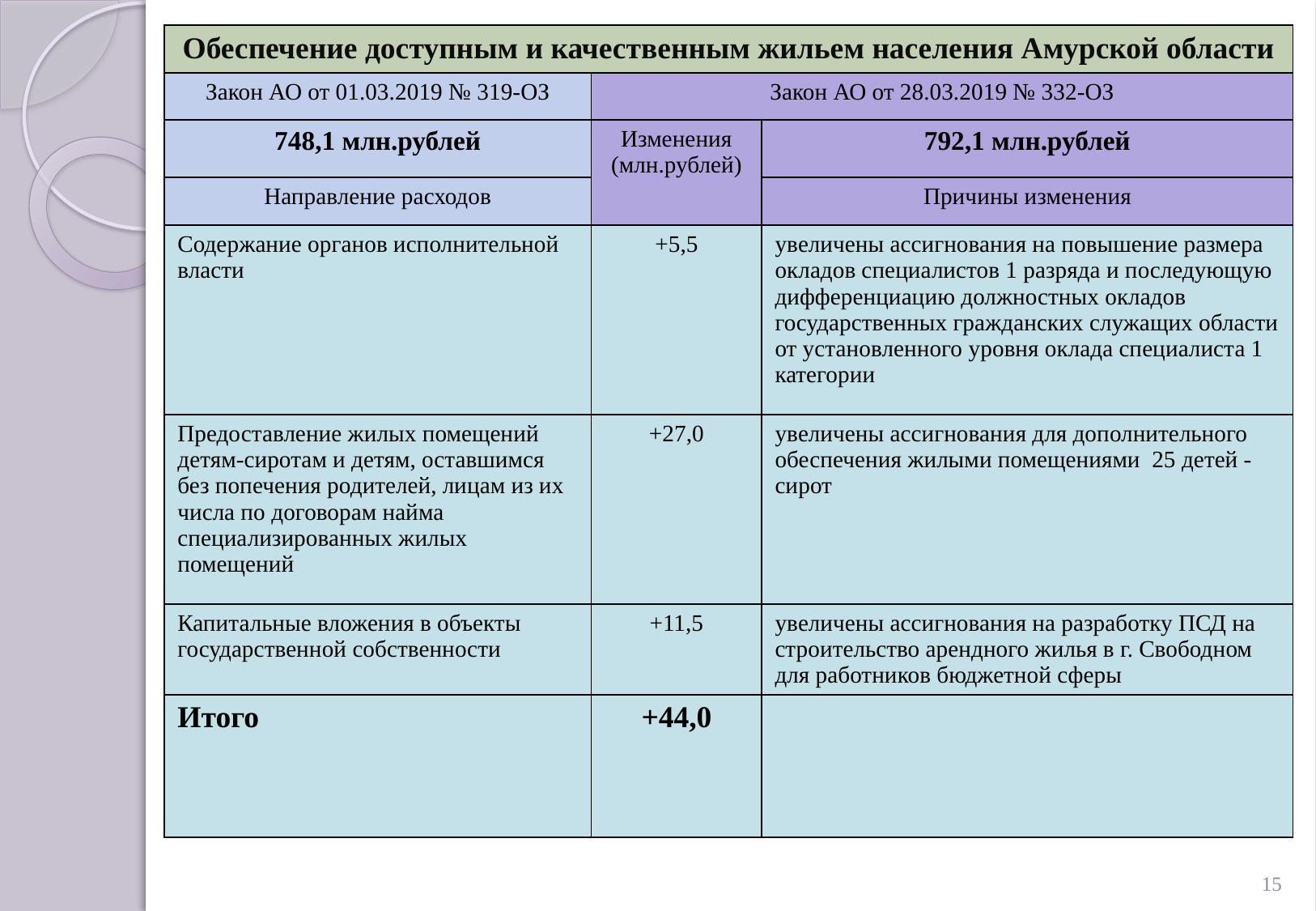

| Обеспечение доступным и качественным жильем населения Амурской области |  |  |
| --- | --- | --- |
| Закон АО от 01.03.2019 № 319-ОЗ | Закон АО от 28.03.2019 № 332-ОЗ |  |
| 748,1 млн.рублей | Изменения (млн.рублей) | 792,1 млн.рублей |
| Направление расходов |  | Причины изменения |
| Содержание органов исполнительной власти | +5,5 | увеличены ассигнования на повышение размера окладов специалистов 1 разряда и последующую дифференциацию должностных окладов государственных гражданских служащих области от установленного уровня оклада специалиста 1 категории |
| Предоставление жилых помещений детям-сиротам и детям, оставшимся без попечения родителей, лицам из их числа по договорам найма специализированных жилых помещений | +27,0 | увеличены ассигнования для дополнительного обеспечения жилыми помещениями 25 детей - сирот |
| Капитальные вложения в объекты государственной собственности | +11,5 | увеличены ассигнования на разработку ПСД на строительство арендного жилья в г. Свободном для работников бюджетной сферы |
| Итого | +44,0 |  |
15